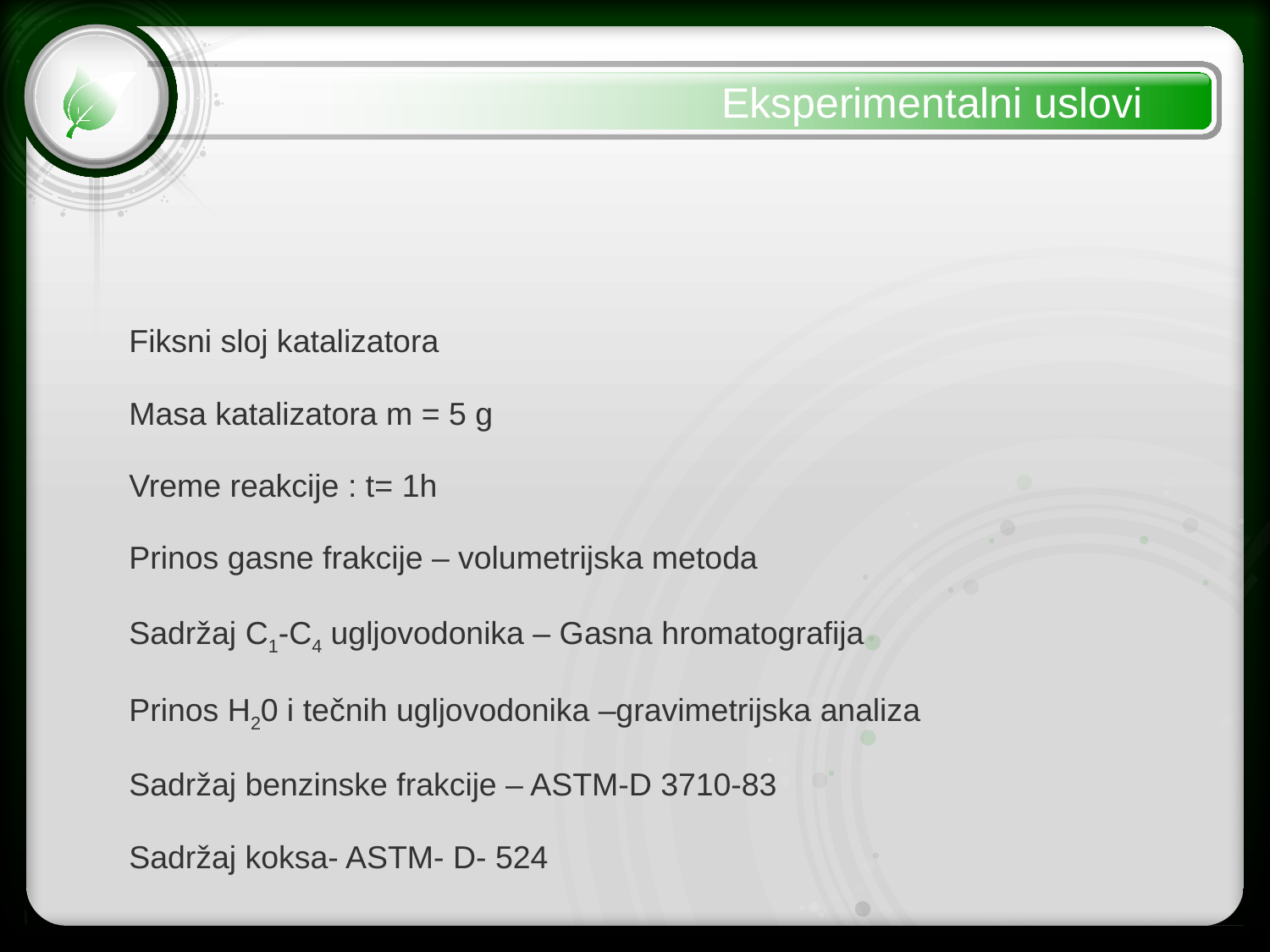

Eksperimentalni uslovi
Fiksni sloj katalizatora

Masa katalizatora m = 5 g

Vreme reakcije : t= 1h

Prinos gasne frakcije – volumetrijska metoda

Sadržaj C1-C4 ugljovodonika – Gasna hromatografija

Prinos H20 i tečnih ugljovodonika –gravimetrijska analiza

Sadržaj benzinske frakcije – ASTM-D 3710-83

Sadržaj koksa- ASTM- D- 524